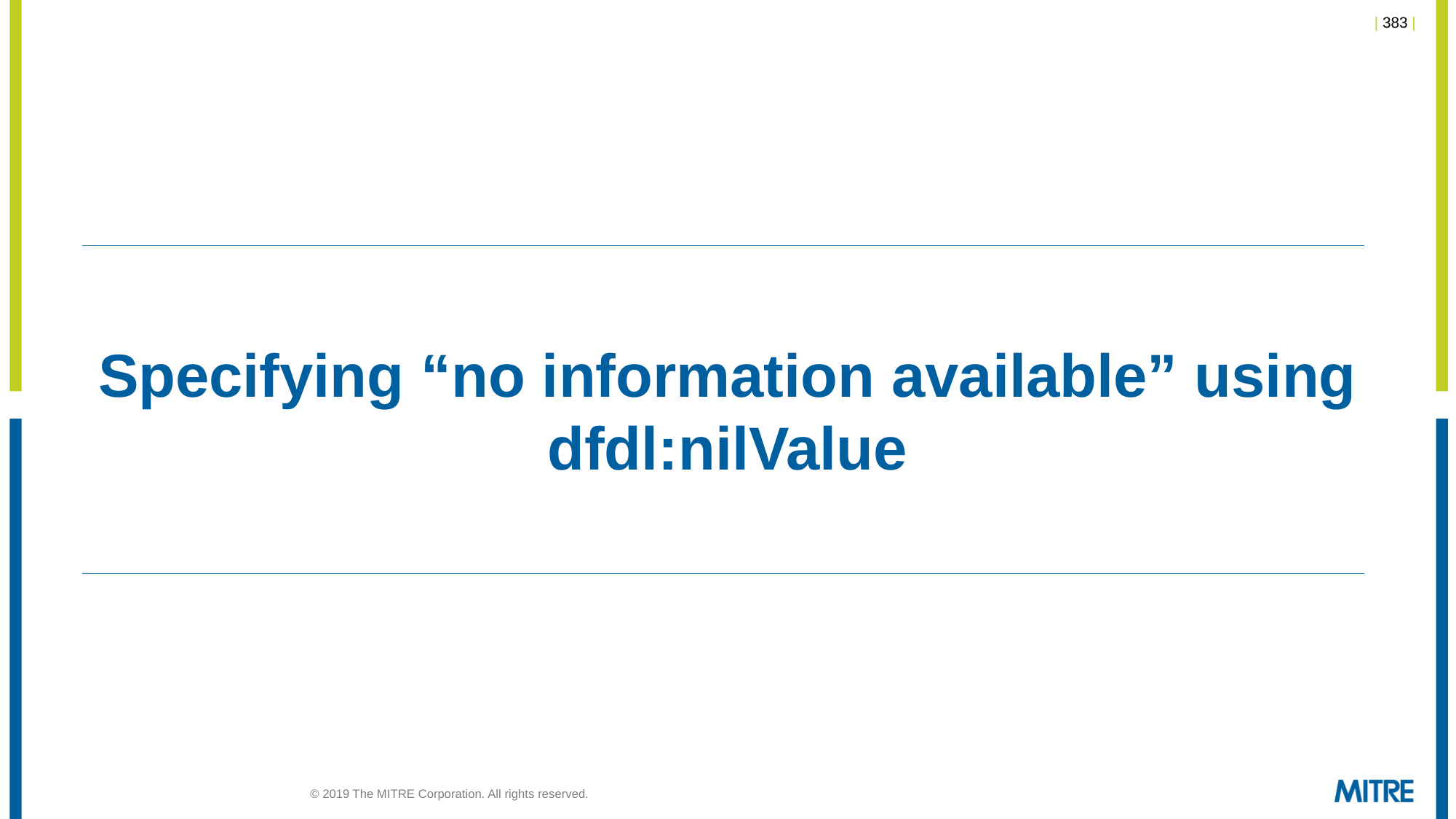

# Specifying “no information available” using dfdl:nilValue
© 2019 The MITRE Corporation. All rights reserved.